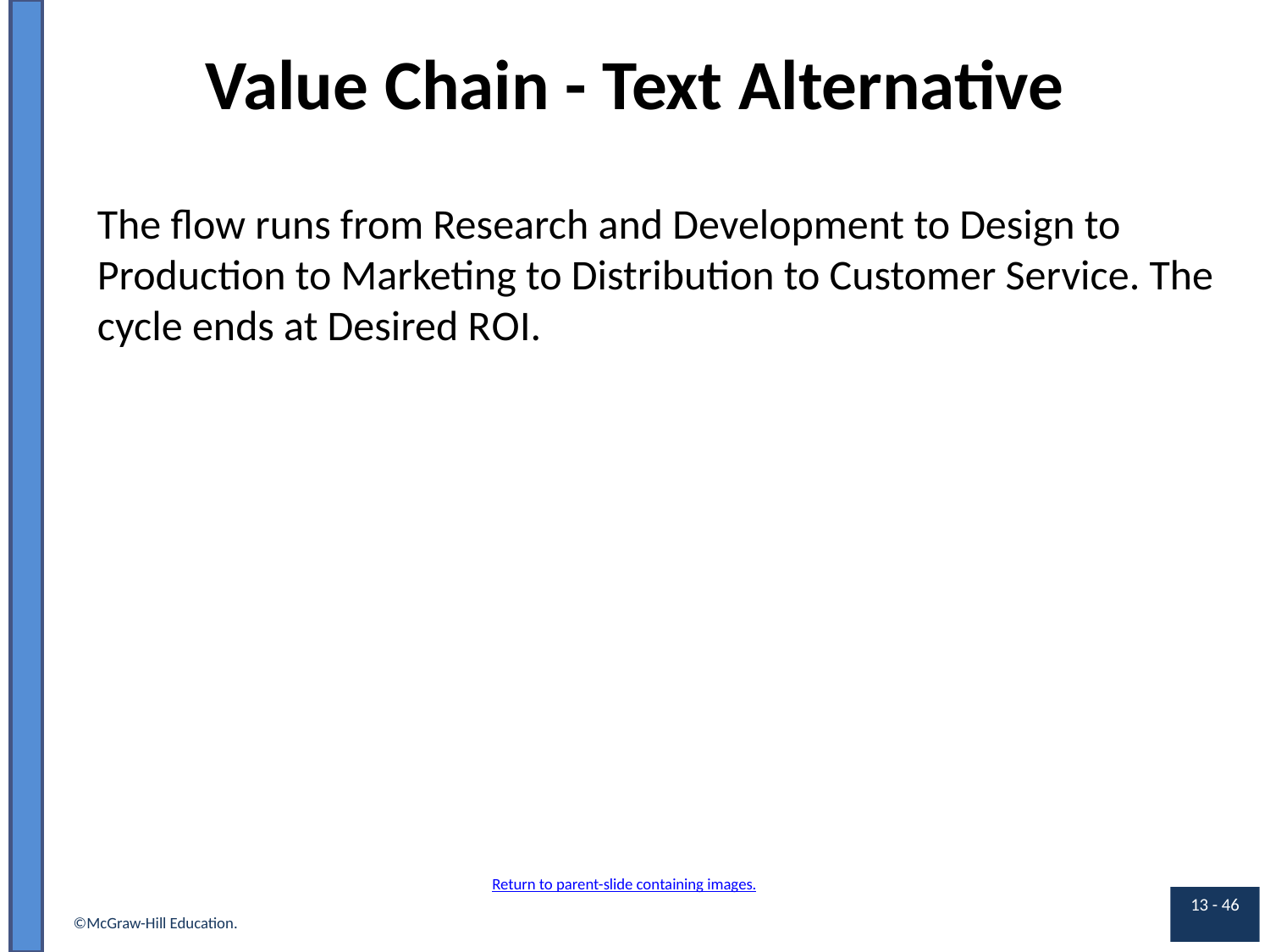

# Value Chain - Text Alternative
The flow runs from Research and Development to Design to Production to Marketing to Distribution to Customer Service. The cycle ends at Desired R O I.
Return to parent-slide containing images.